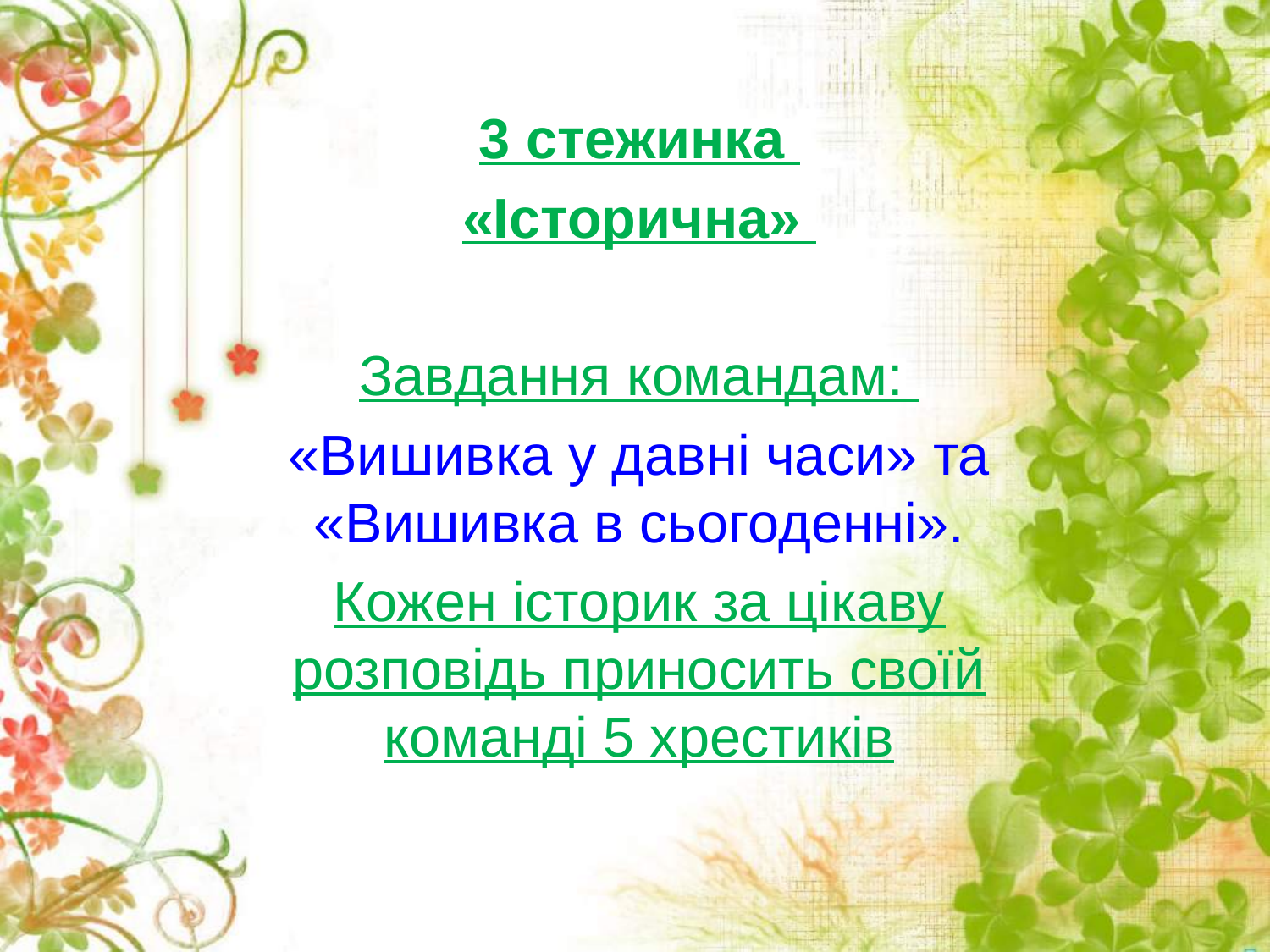

3 стежинка
«Історична»

Завдання командам:
«Вишивка у давні часи» та «Вишивка в сьогоденні».
Кожен історик за цікаву розповідь приносить своїй команді 5 хрестиків